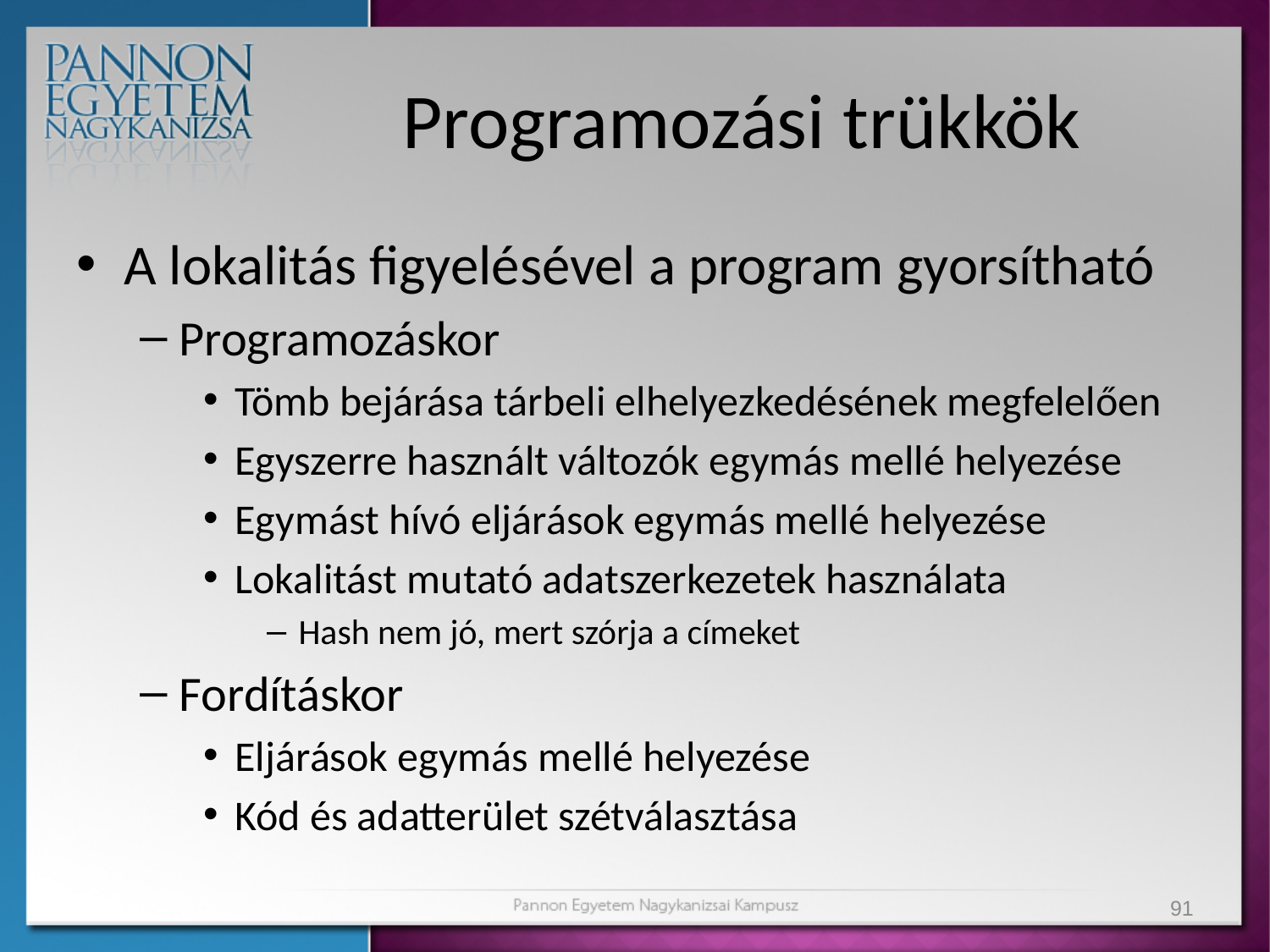

# Programozási trükkök
A lokalitás figyelésével a program gyorsítható
Programozáskor
Tömb bejárása tárbeli elhelyezkedésének megfelelően
Egyszerre használt változók egymás mellé helyezése
Egymást hívó eljárások egymás mellé helyezése
Lokalitást mutató adatszerkezetek használata
Hash nem jó, mert szórja a címeket
Fordításkor
Eljárások egymás mellé helyezése
Kód és adatterület szétválasztása
91